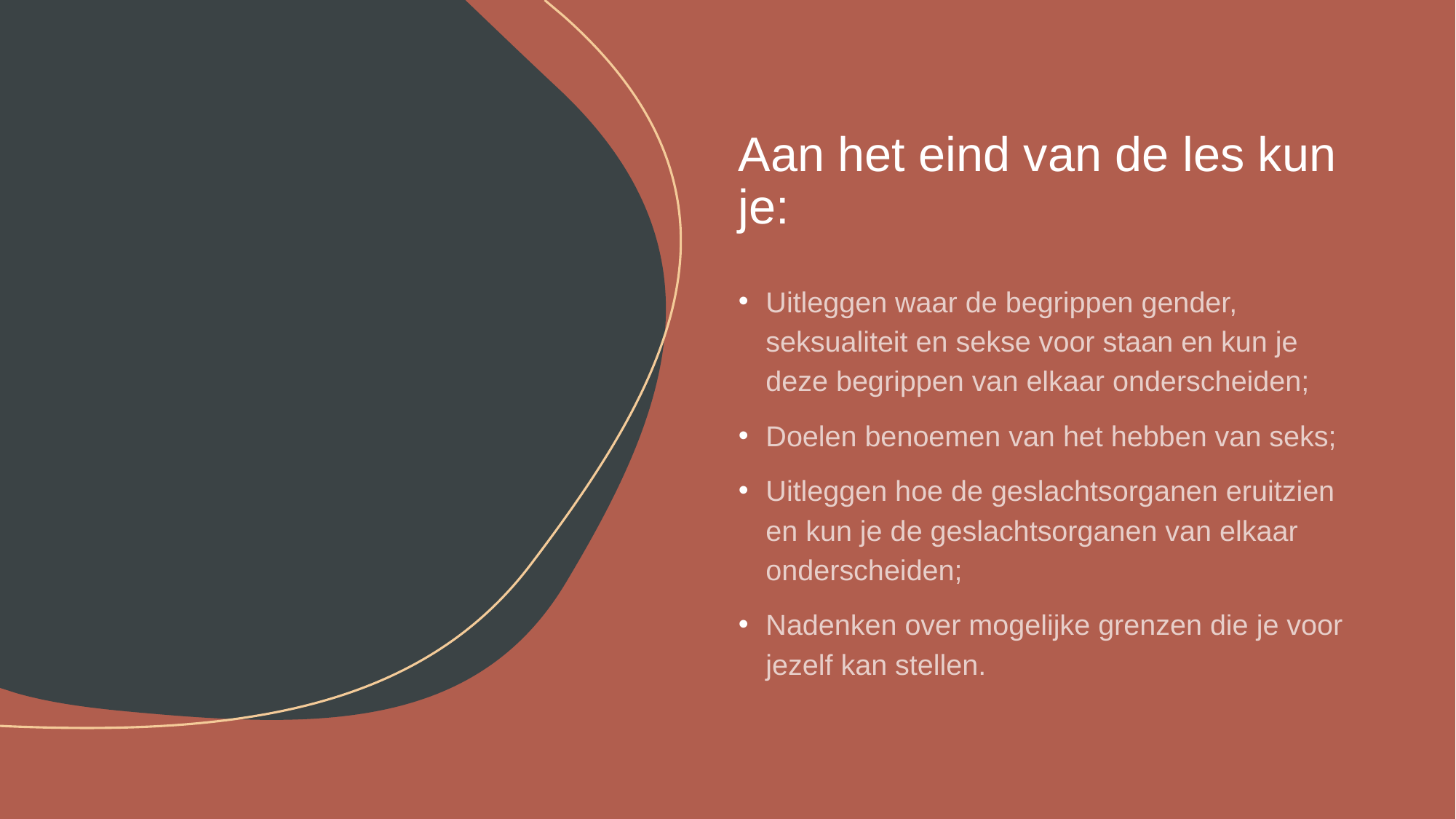

# Aan het eind van de les kun je:
Uitleggen waar de begrippen gender, seksualiteit en sekse voor staan en kun je deze begrippen van elkaar onderscheiden;
Doelen benoemen van het hebben van seks;
Uitleggen hoe de geslachtsorganen eruitzien en kun je de geslachtsorganen van elkaar onderscheiden;
Nadenken over mogelijke grenzen die je voor jezelf kan stellen.